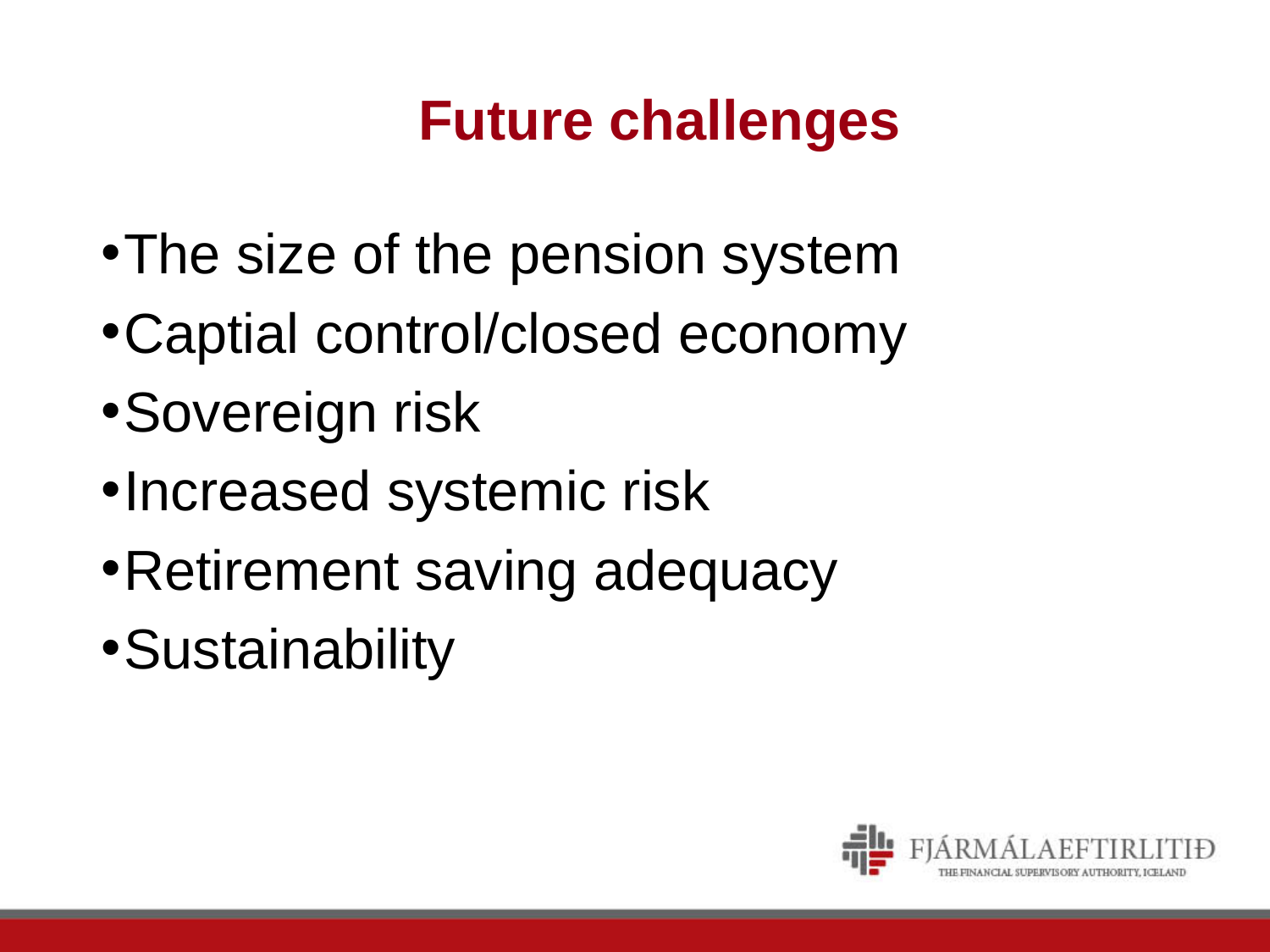

# Future challenges
The size of the pension system
Captial control/closed economy
Sovereign risk
Increased systemic risk
Retirement saving adequacy
Sustainability